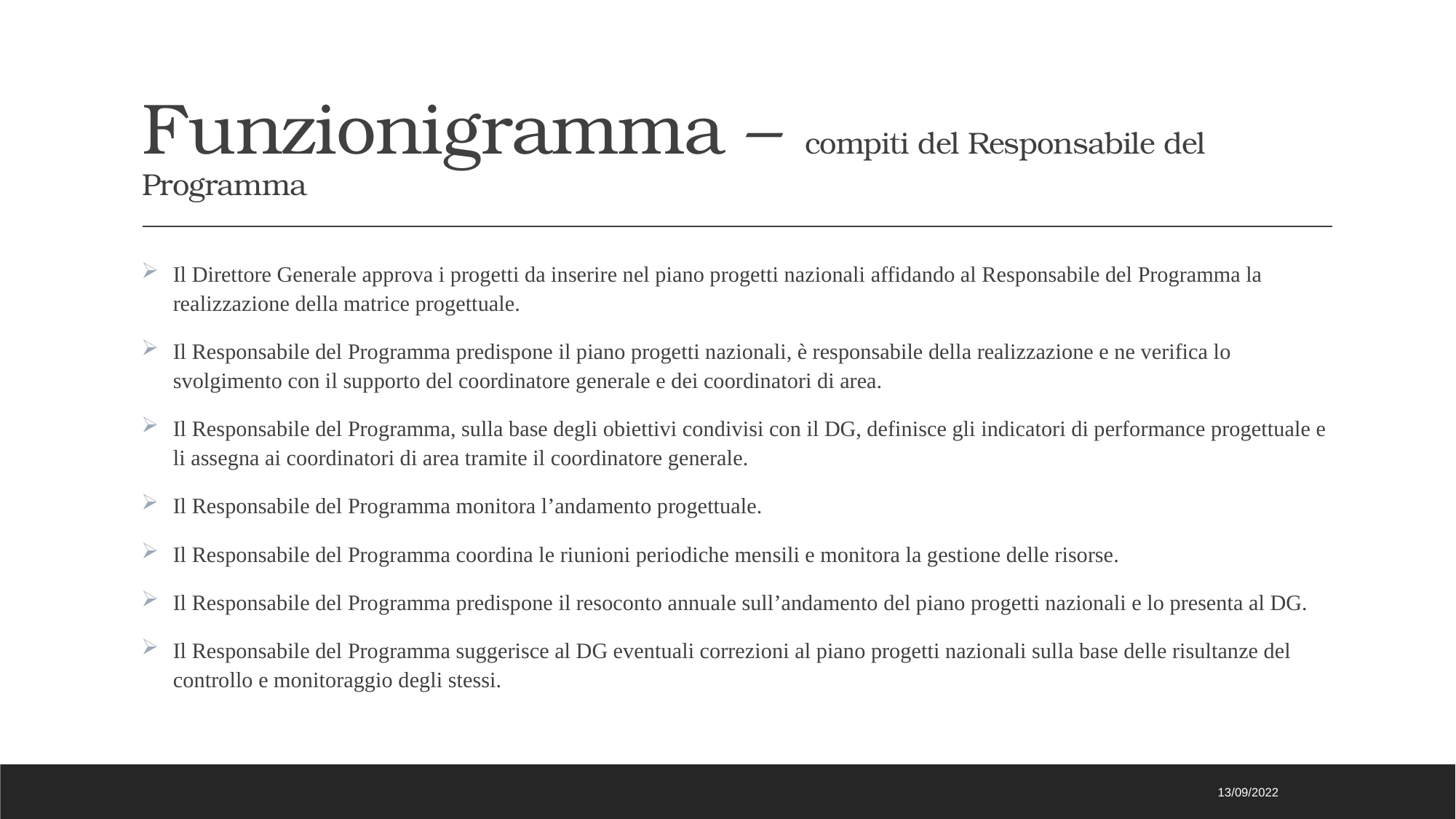

# Funzionigramma – compiti del Responsabile del Programma
Il Direttore Generale approva i progetti da inserire nel piano progetti nazionali affidando al Responsabile del Programma la realizzazione della matrice progettuale.
Il Responsabile del Programma predispone il piano progetti nazionali, è responsabile della realizzazione e ne verifica lo svolgimento con il supporto del coordinatore generale e dei coordinatori di area.
Il Responsabile del Programma, sulla base degli obiettivi condivisi con il DG, definisce gli indicatori di performance progettuale e li assegna ai coordinatori di area tramite il coordinatore generale.
Il Responsabile del Programma monitora l’andamento progettuale.
Il Responsabile del Programma coordina le riunioni periodiche mensili e monitora la gestione delle risorse.
Il Responsabile del Programma predispone il resoconto annuale sull’andamento del piano progetti nazionali e lo presenta al DG.
Il Responsabile del Programma suggerisce al DG eventuali correzioni al piano progetti nazionali sulla base delle risultanze del controllo e monitoraggio degli stessi.

13/09/2022